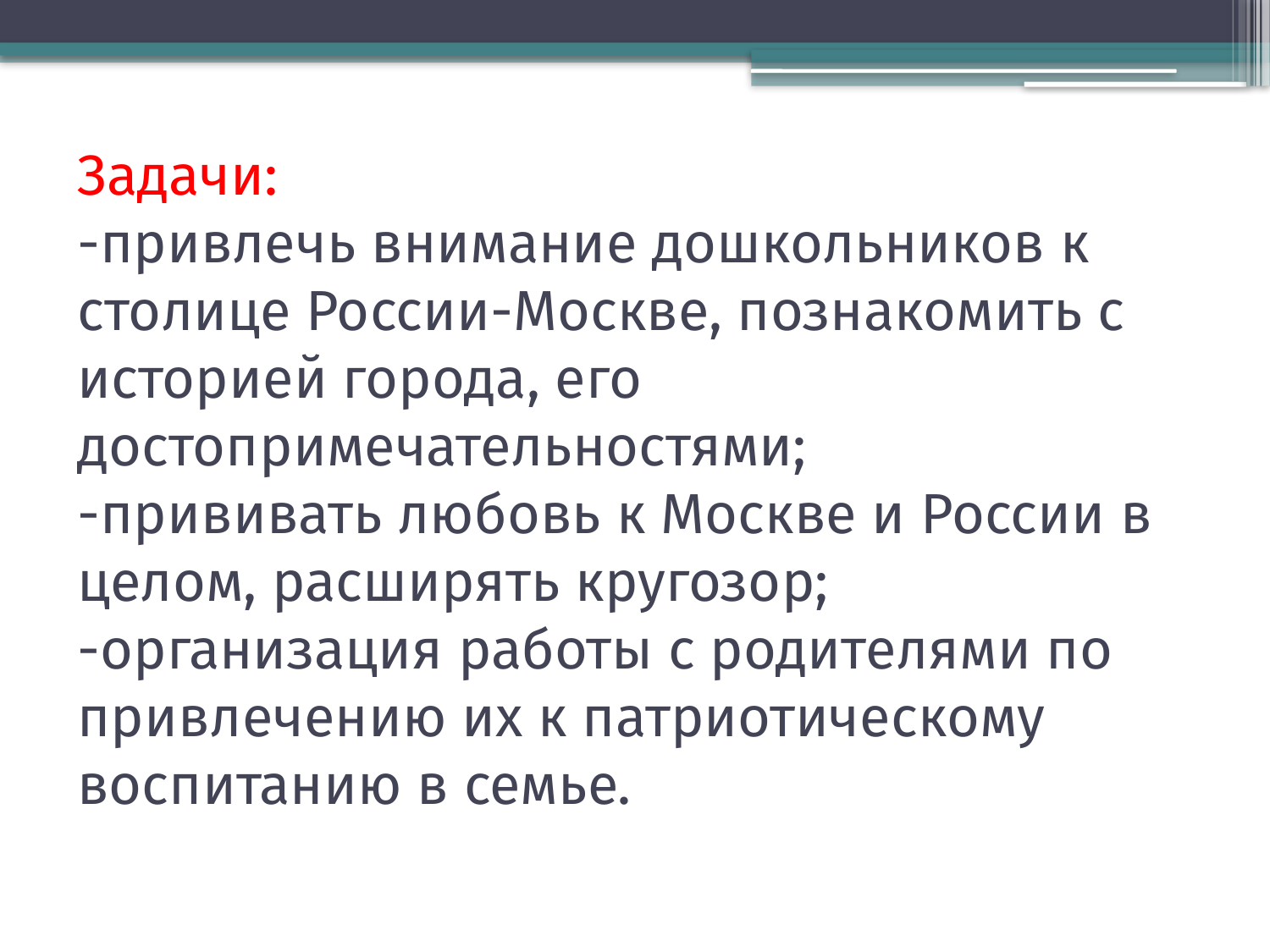

# Задачи: -привлечь внимание дошкольников к столице России-Москве, познакомить с историей города, его достопримечательностями; -прививать любовь к Москве и России в целом, расширять кругозор; -организация работы с родителями по привлечению их к патриотическому воспитанию в семье.